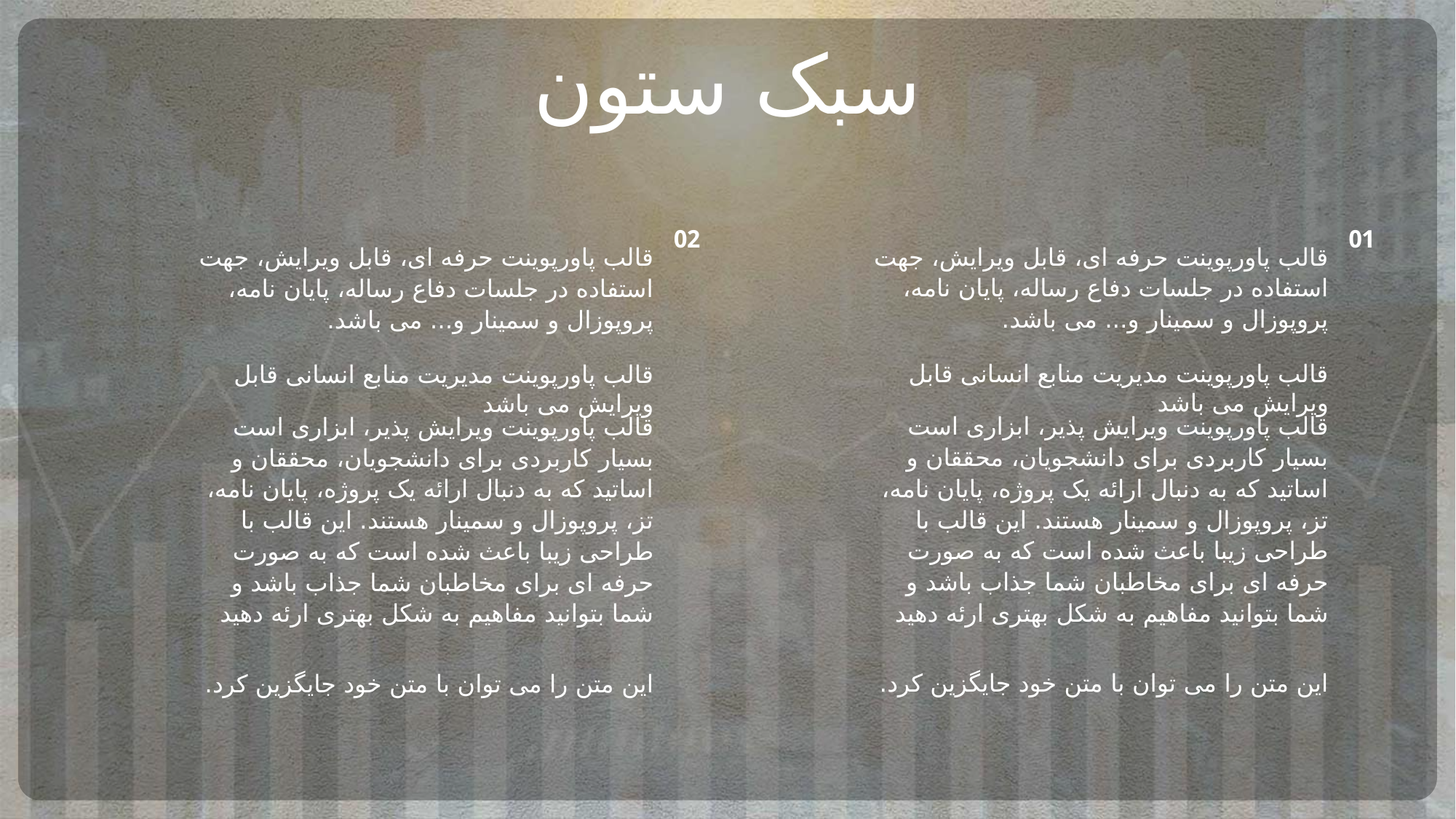

سبک ستون
02
01
قالب پاورپوینت حرفه ای، قابل ویرایش، جهت استفاده در جلسات دفاع رساله، پایان نامه، پروپوزال و سمینار و... می باشد.
قالب پاورپوینت حرفه ای، قابل ویرایش، جهت استفاده در جلسات دفاع رساله، پایان نامه، پروپوزال و سمینار و... می باشد.
قالب پاورپوینت مدیریت منابع انسانی قابل ویرایش می باشد
قالب پاورپوینت مدیریت منابع انسانی قابل ویرایش می باشد
قالب پاورپوینت ویرایش پذیر، ابزاری است بسیار کاربردی برای دانشجویان، محققان و اساتید که به دنبال ارائه یک پروژه، پایان نامه، تز، پروپوزال و سمینار هستند. این قالب با طراحی زیبا باعث شده است که به صورت حرفه ای برای مخاطبان شما جذاب باشد و شما بتوانید مفاهیم به شکل بهتری ارئه دهید

این متن را می توان با متن خود جایگزین کرد.
قالب پاورپوینت ویرایش پذیر، ابزاری است بسیار کاربردی برای دانشجویان، محققان و اساتید که به دنبال ارائه یک پروژه، پایان نامه، تز، پروپوزال و سمینار هستند. این قالب با طراحی زیبا باعث شده است که به صورت حرفه ای برای مخاطبان شما جذاب باشد و شما بتوانید مفاهیم به شکل بهتری ارئه دهید

این متن را می توان با متن خود جایگزین کرد.